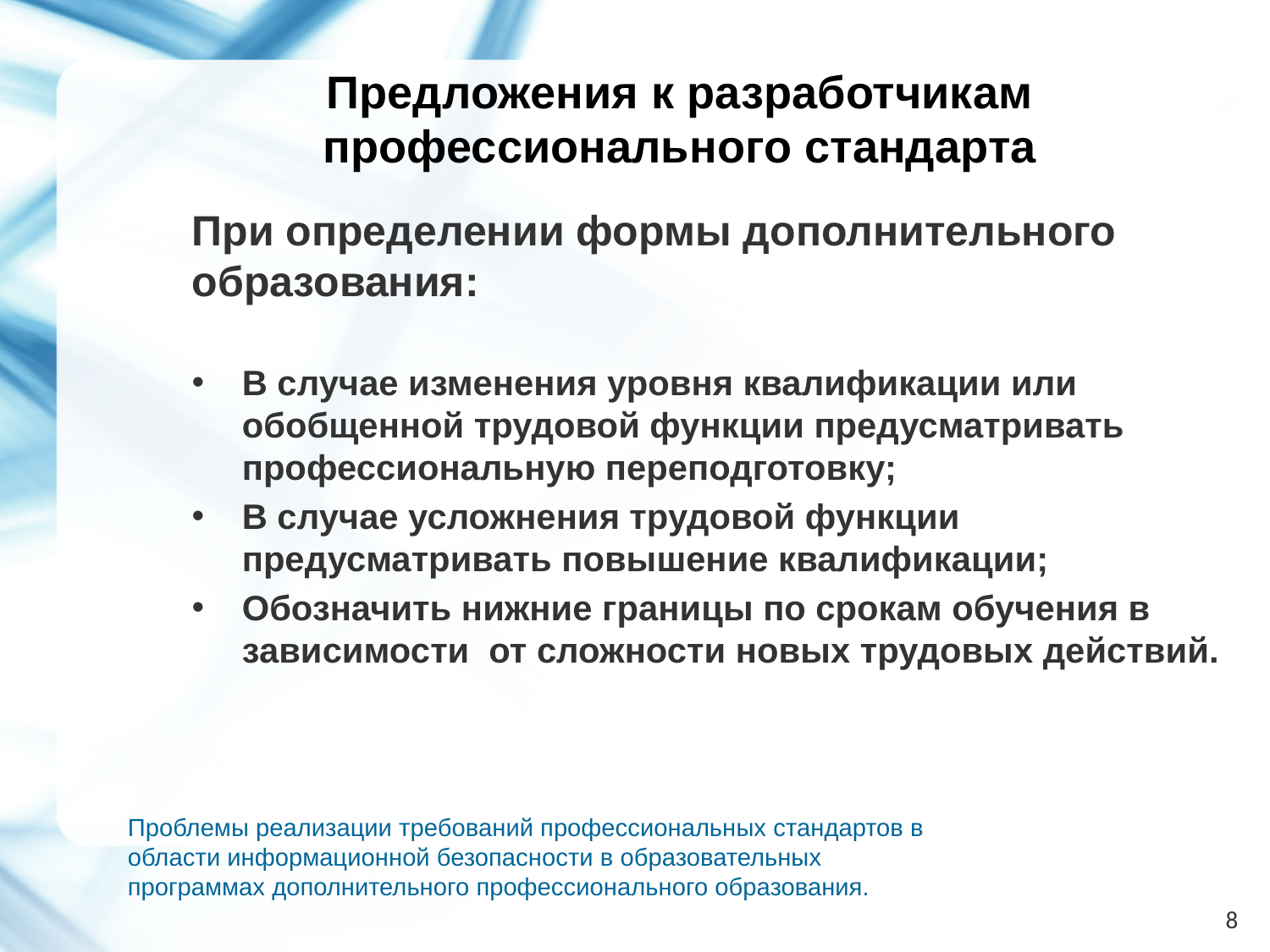

# Предложения к разработчикам профессионального стандарта
При определении формы дополнительного образования:

В случае изменения уровня квалификации или обобщенной трудовой функции предусматривать профессиональную переподготовку;
В случае усложнения трудовой функции предусматривать повышение квалификации;
Обозначить нижние границы по срокам обучения в зависимости  от сложности новых трудовых действий.
Проблемы реализации требований профессиональных стандартов в области информационной безопасности в образовательных программах дополнительного профессионального образования.
8